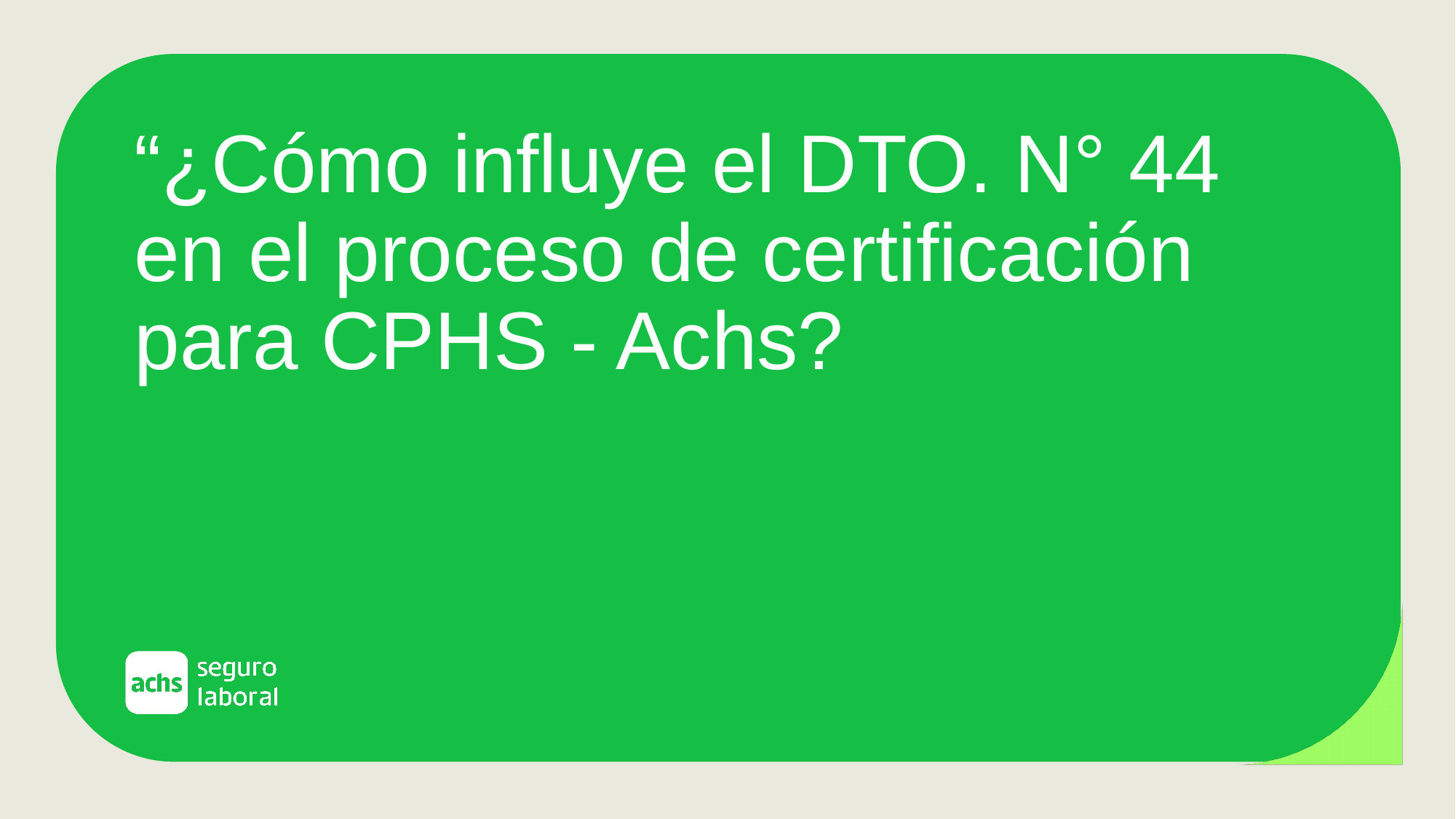

“¿Cómo influye el DTO. N° 44 en el proceso de certificación para CPHS - Achs?